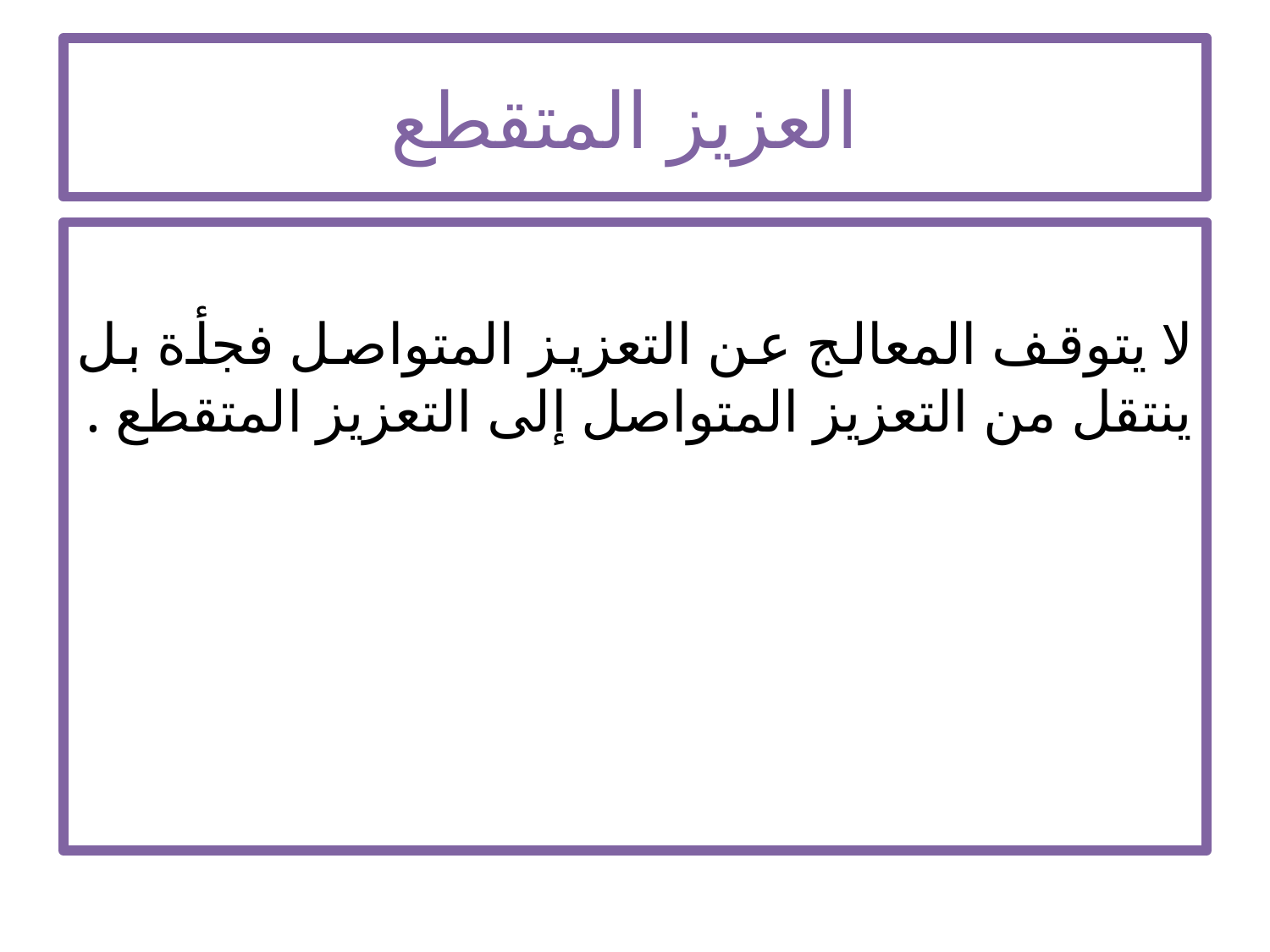

# العزيز المتقطع

لا يتوقف المعالج عن التعزيز المتواصل فجأة بل ينتقل من التعزيز المتواصل إلى التعزيز المتقطع .